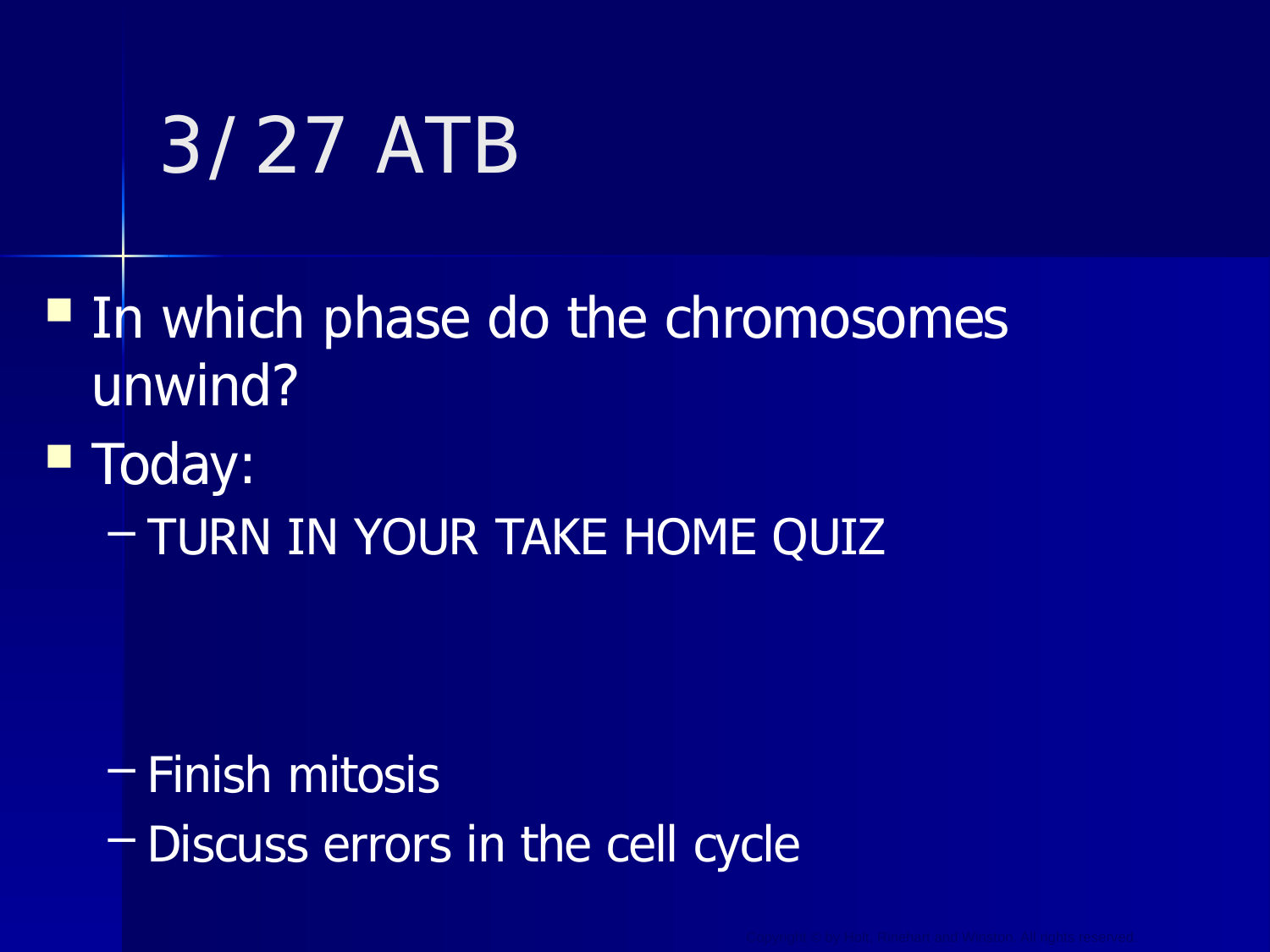

# 3/27 ATB
In which phase do the chromosomes unwind?
Today:
TURN IN YOUR TAKE HOME QUIZ

Finish mitosis
Discuss errors in the cell cycle